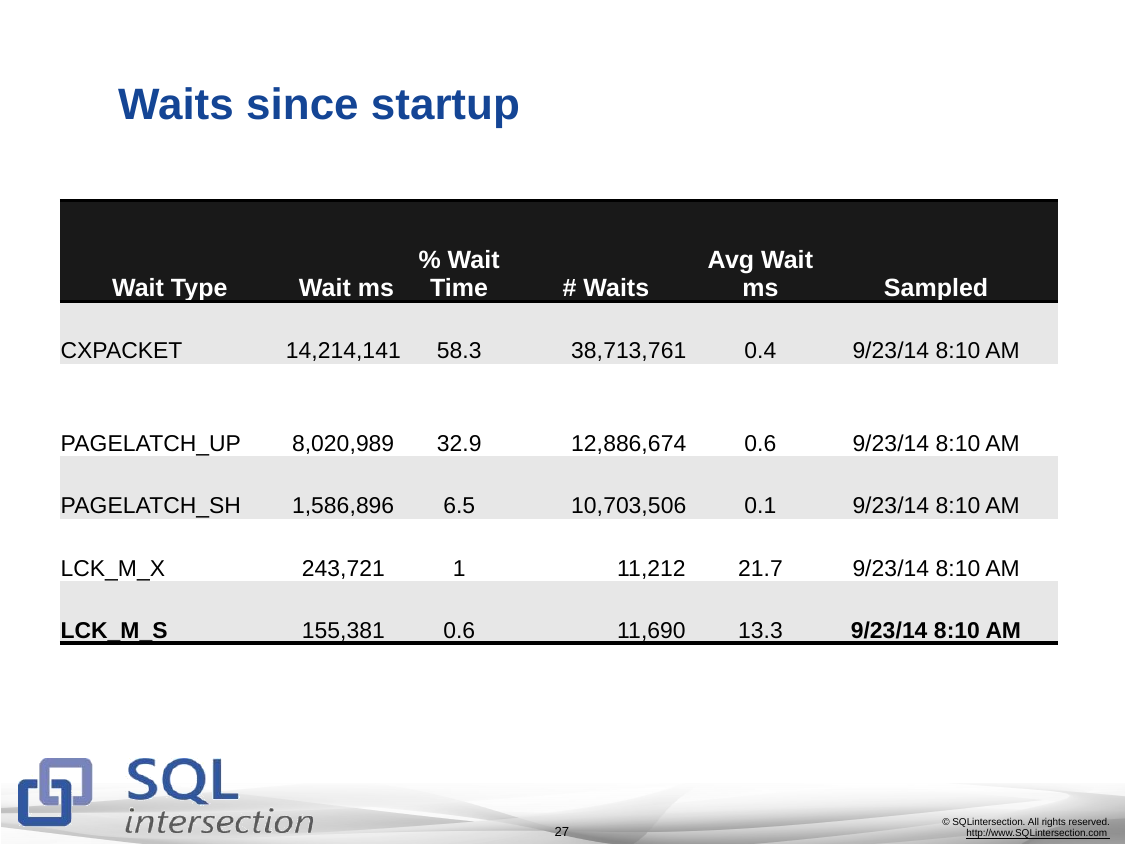

# Waits since startup
| Wait Type | Wait ms | % Wait Time | # Waits | Avg Wait ms | Sampled |
| --- | --- | --- | --- | --- | --- |
| CXPACKET | 14,214,141 | 58.3 | 38,713,761 | 0.4 | 9/23/14 8:10 AM |
| PAGELATCH\_UP | 8,020,989 | 32.9 | 12,886,674 | 0.6 | 9/23/14 8:10 AM |
| PAGELATCH\_SH | 1,586,896 | 6.5 | 10,703,506 | 0.1 | 9/23/14 8:10 AM |
| LCK\_M\_X | 243,721 | 1 | 11,212 | 21.7 | 9/23/14 8:10 AM |
| LCK\_M\_S | 155,381 | 0.6 | 11,690 | 13.3 | 9/23/14 8:10 AM |